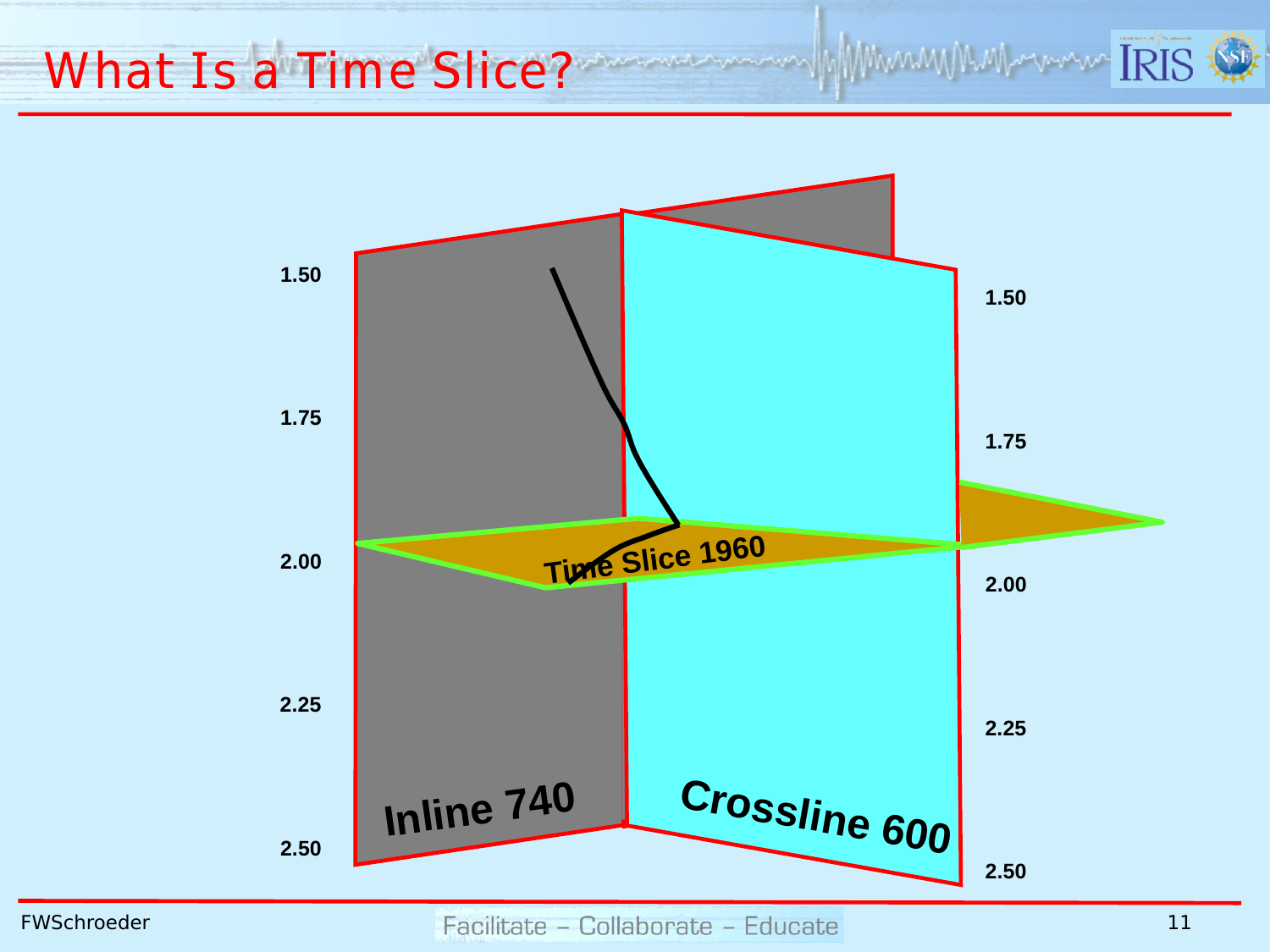

# What Is a Time Slice?

1.50
1.75
2.00
2.25
2.50
Inline 740

1.50
1.75
2.00
2.25
2.50
Crossline 600

Time Slice 1960